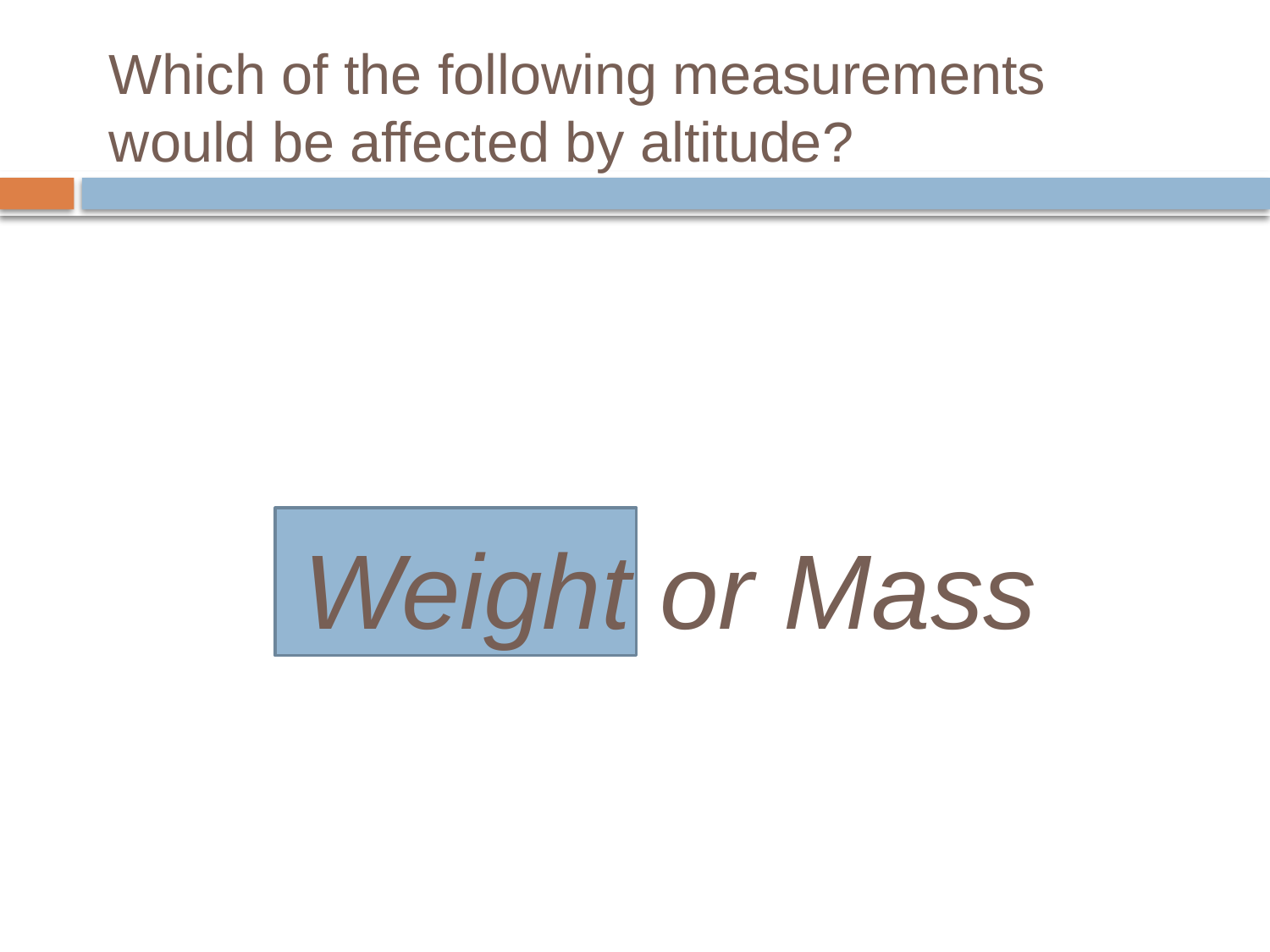

#
Which of the following measurements would be affected by altitude?

       Weight or Mass